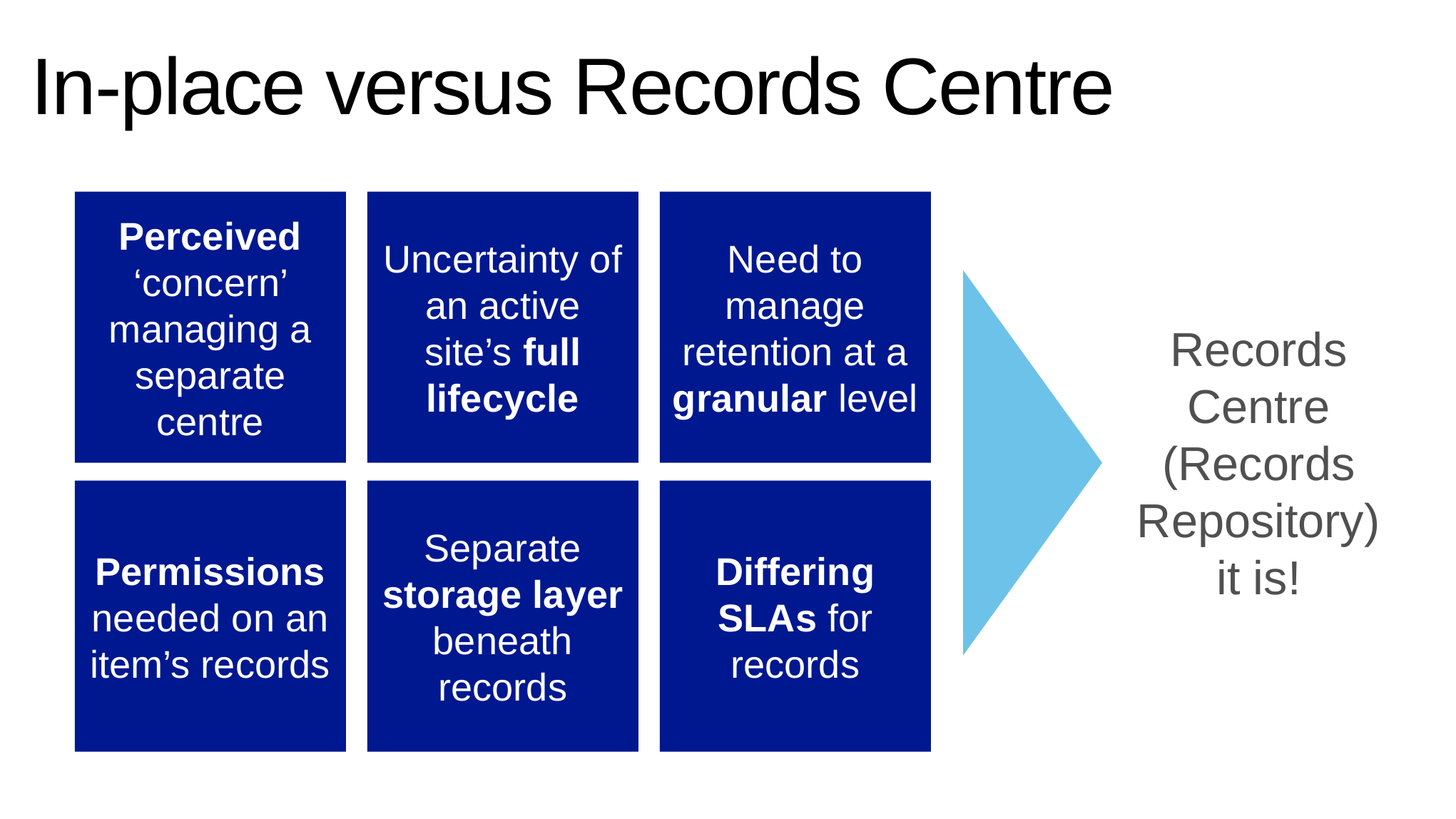

# In-place versus Records Centre
Perceived ‘concern’ managing a separate centre
Uncertainty of an active site’s full lifecycle
Need to manage retention at a granular level
Records Centre (Records Repository) it is!

Permissions needed on an item’s records
Separate storage layer beneath records
Differing SLAs for records